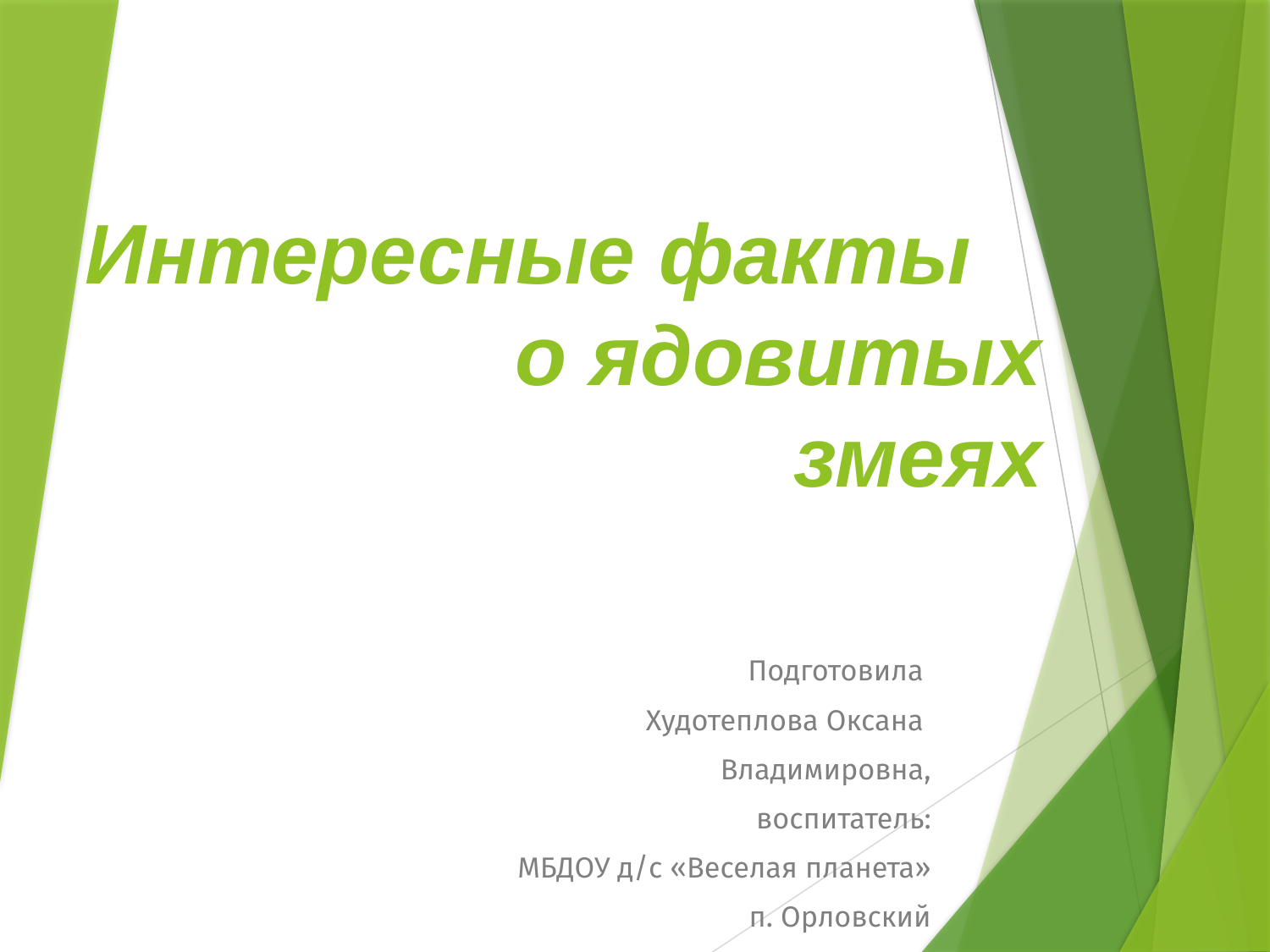

# Интересные факты                    о ядовитых змеях
Подготовила
Худотеплова Оксана
Владимировна,
воспитатель:
МБДОУ д/c «Веселая планета»
п. Орловский